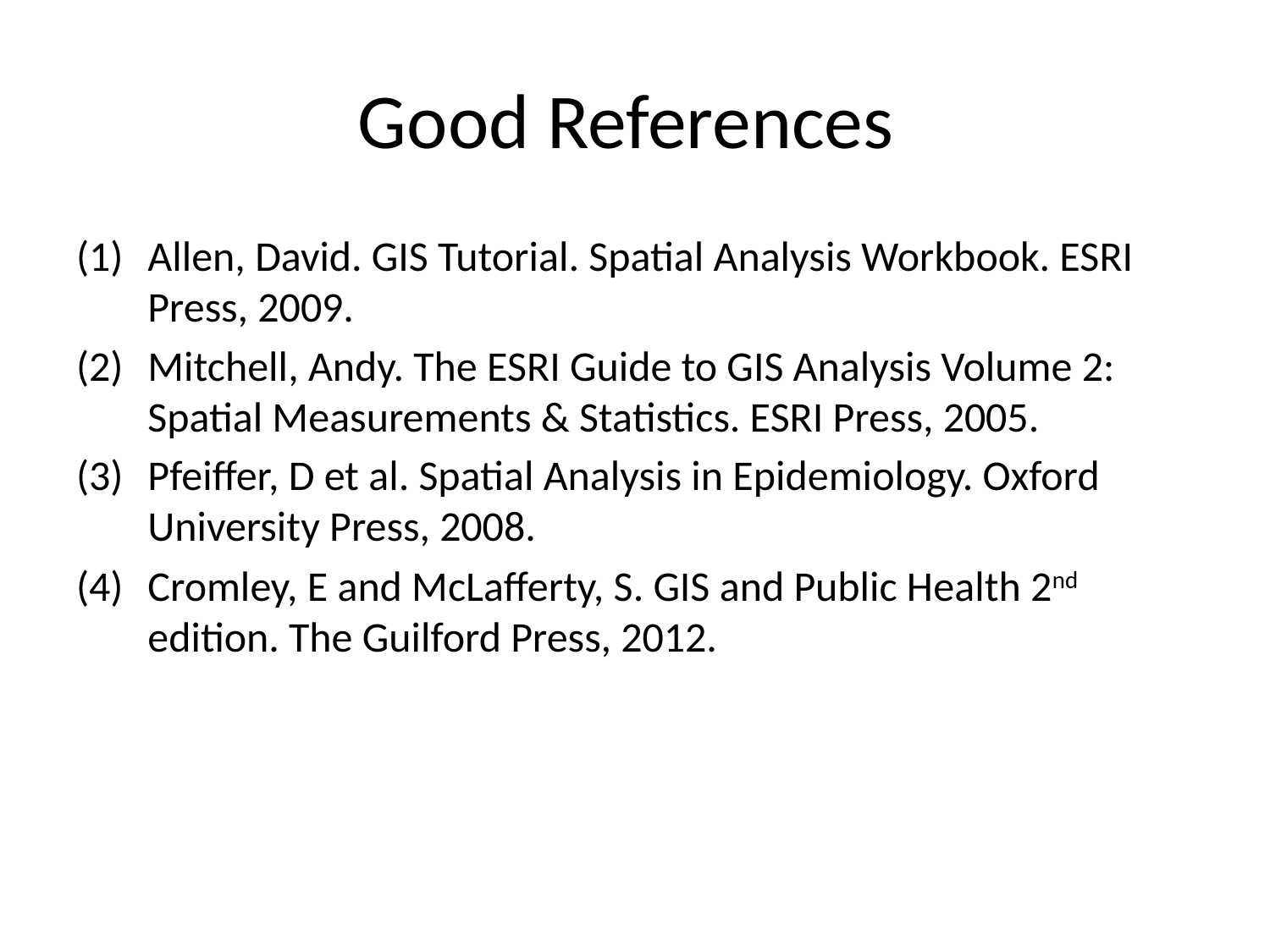

# Good References
Allen, David. GIS Tutorial. Spatial Analysis Workbook. ESRI Press, 2009.
Mitchell, Andy. The ESRI Guide to GIS Analysis Volume 2: Spatial Measurements & Statistics. ESRI Press, 2005.
Pfeiffer, D et al. Spatial Analysis in Epidemiology. Oxford University Press, 2008.
Cromley, E and McLafferty, S. GIS and Public Health 2nd edition. The Guilford Press, 2012.